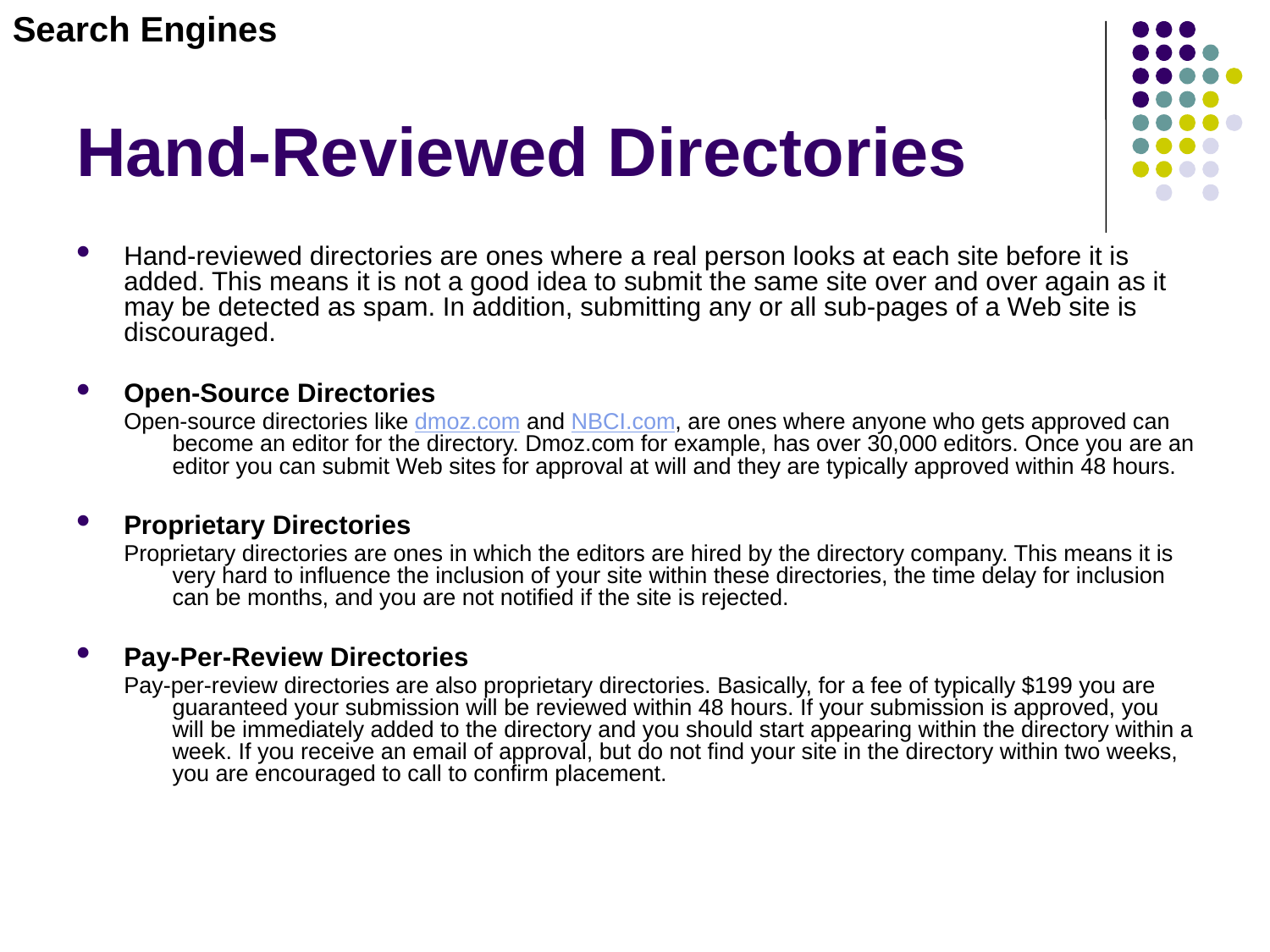

Search Engines
# Hand-Reviewed Directories
Hand-reviewed directories are ones where a real person looks at each site before it is added. This means it is not a good idea to submit the same site over and over again as it may be detected as spam. In addition, submitting any or all sub-pages of a Web site is discouraged.

Open-Source Directories
Open-source directories like dmoz.com and NBCI.com, are ones where anyone who gets approved can become an editor for the directory. Dmoz.com for example, has over 30,000 editors. Once you are an editor you can submit Web sites for approval at will and they are typically approved within 48 hours.

Proprietary Directories
Proprietary directories are ones in which the editors are hired by the directory company. This means it is very hard to influence the inclusion of your site within these directories, the time delay for inclusion can be months, and you are not notified if the site is rejected.

Pay-Per-Review Directories
Pay-per-review directories are also proprietary directories. Basically, for a fee of typically $199 you are guaranteed your submission will be reviewed within 48 hours. If your submission is approved, you will be immediately added to the directory and you should start appearing within the directory within a week. If you receive an email of approval, but do not find your site in the directory within two weeks, you are encouraged to call to confirm placement.